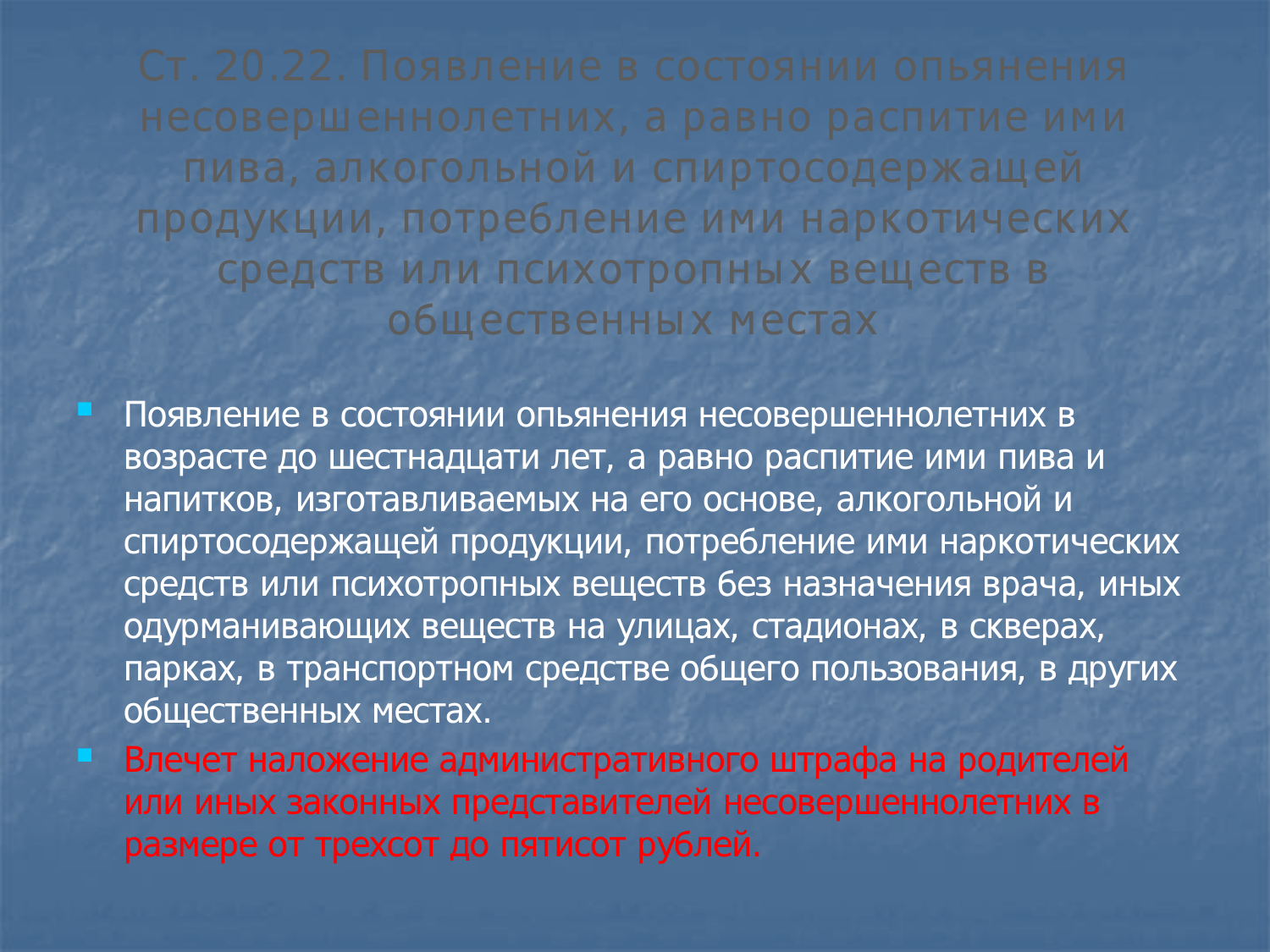

# Ст. 20.22. Появление в состоянии опьянения несовершеннолетних, а равно распитие ими пива, алкогольной и спиртосодержащей продукции, потребление ими наркотических средств или психотропных веществ в общественных местах
Появление в состоянии опьянения несовершеннолетних в возрасте до шестнадцати лет, а равно распитие ими пива и напитков, изготавливаемых на его основе, алкогольной и спиртосодержащей продукции, потребление ими наркотических средств или психотропных веществ без назначения врача, иных одурманивающих веществ на улицах, стадионах, в скверах, парках, в транспортном средстве общего пользования, в других общественных местах.
Влечет наложение административного штрафа на родителей или иных законных представителей несовершеннолетних в размере от трехсот до пятисот рублей.